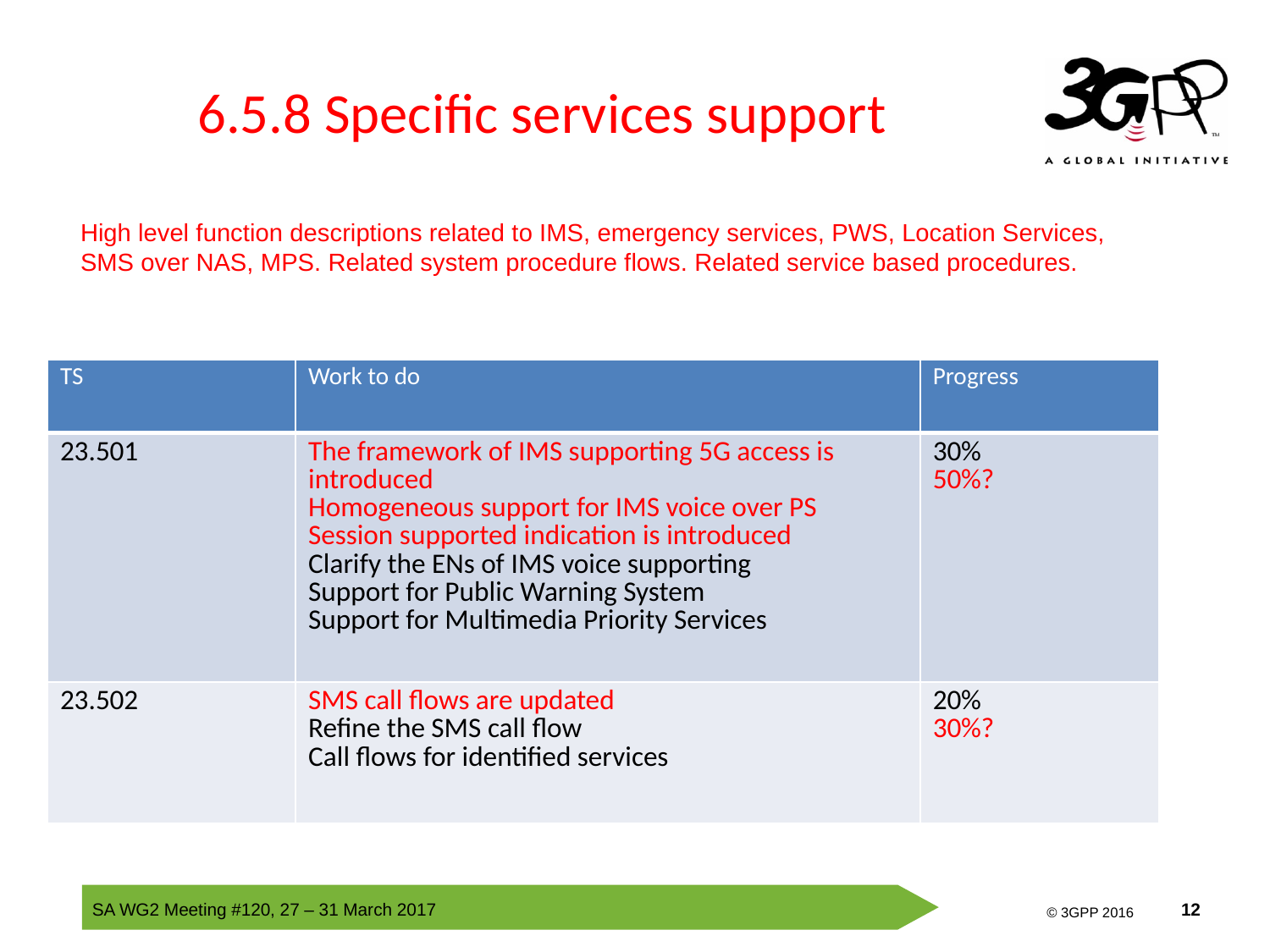

# 6.5.8 Specific services support
High level function descriptions related to IMS, emergency services, PWS, Location Services, SMS over NAS, MPS. Related system procedure flows. Related service based procedures.
| TS | Work to do | Progress |
| --- | --- | --- |
| 23.501 | The framework of IMS supporting 5G access is introduced Homogeneous support for IMS voice over PS Session supported indication is introduced Clarify the ENs of IMS voice supporting Support for Public Warning System Support for Multimedia Priority Services | 30% 50%? |
| 23.502 | SMS call flows are updated Refine the SMS call flow Call flows for identified services | 20% 30%? |